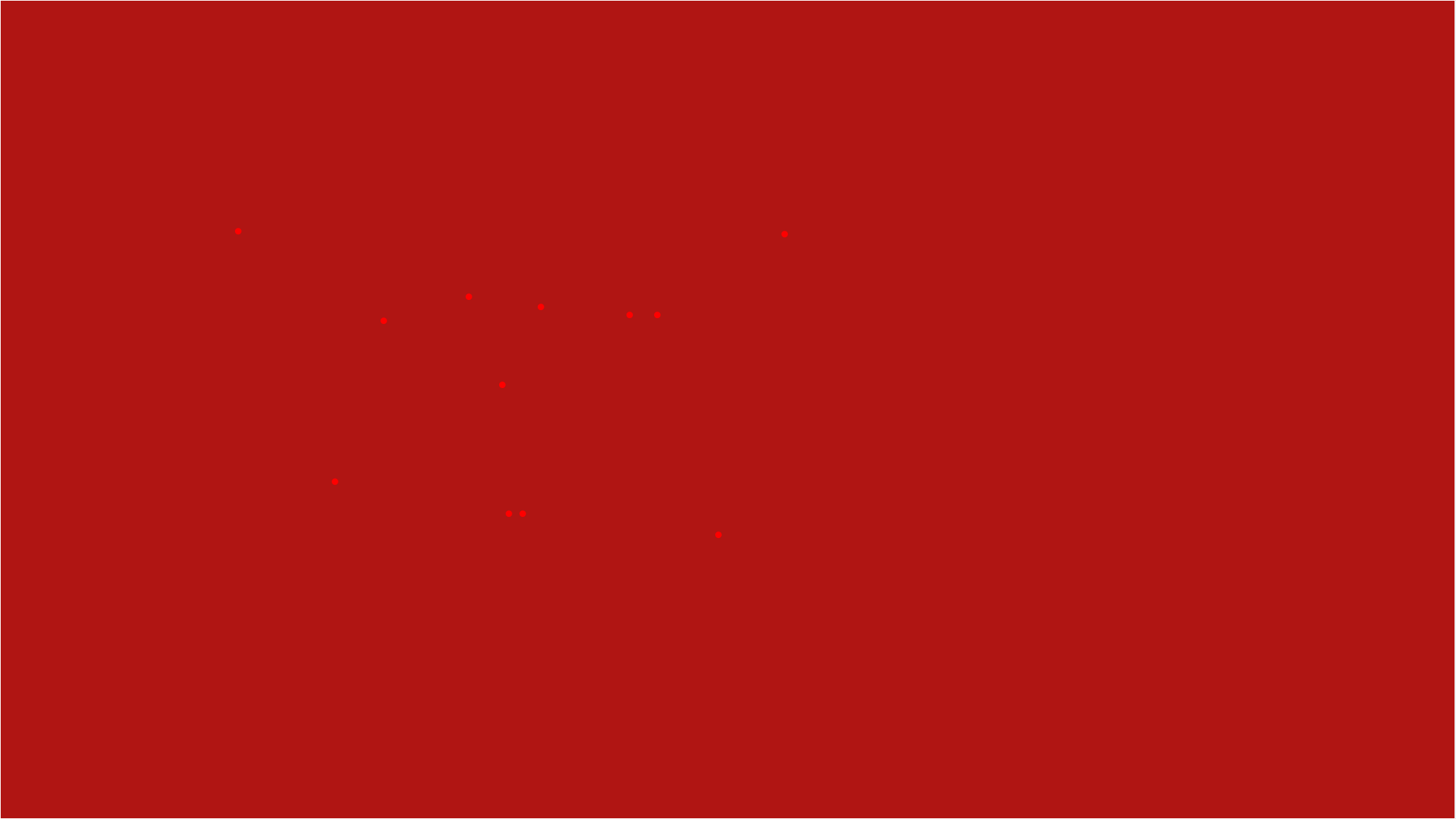

.
.
.
.
. .
.
.
.
..
.